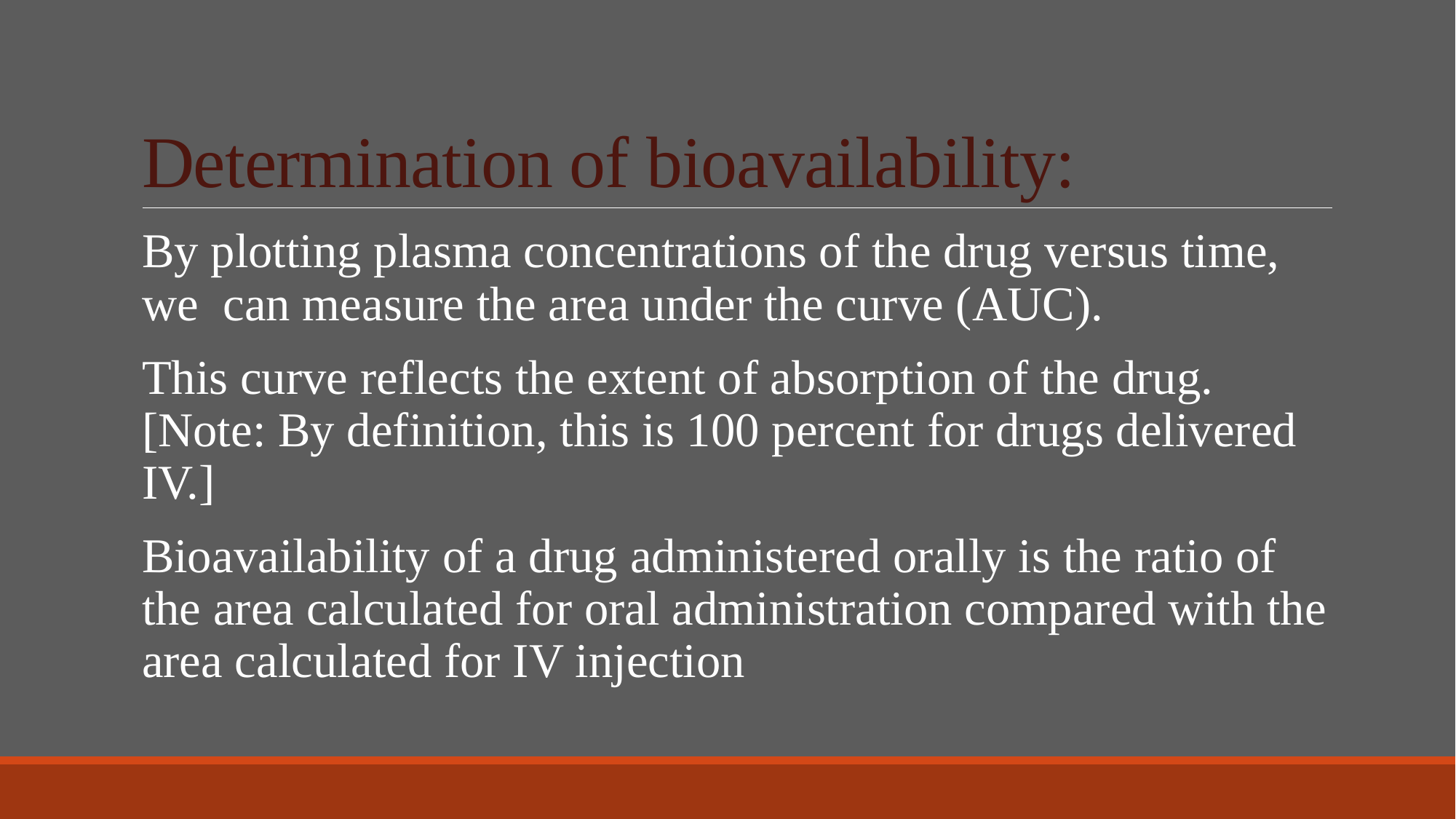

# Determination of bioavailability:
By plotting plasma concentrations of the drug versus time, we  can measure the area under the curve (AUC).
This curve reflects the extent of absorption of the drug. [Note: By definition, this is 100 percent for drugs delivered IV.]
Bioavailability of a drug administered orally is the ratio of the area calculated for oral administration compared with the area calculated for IV injection